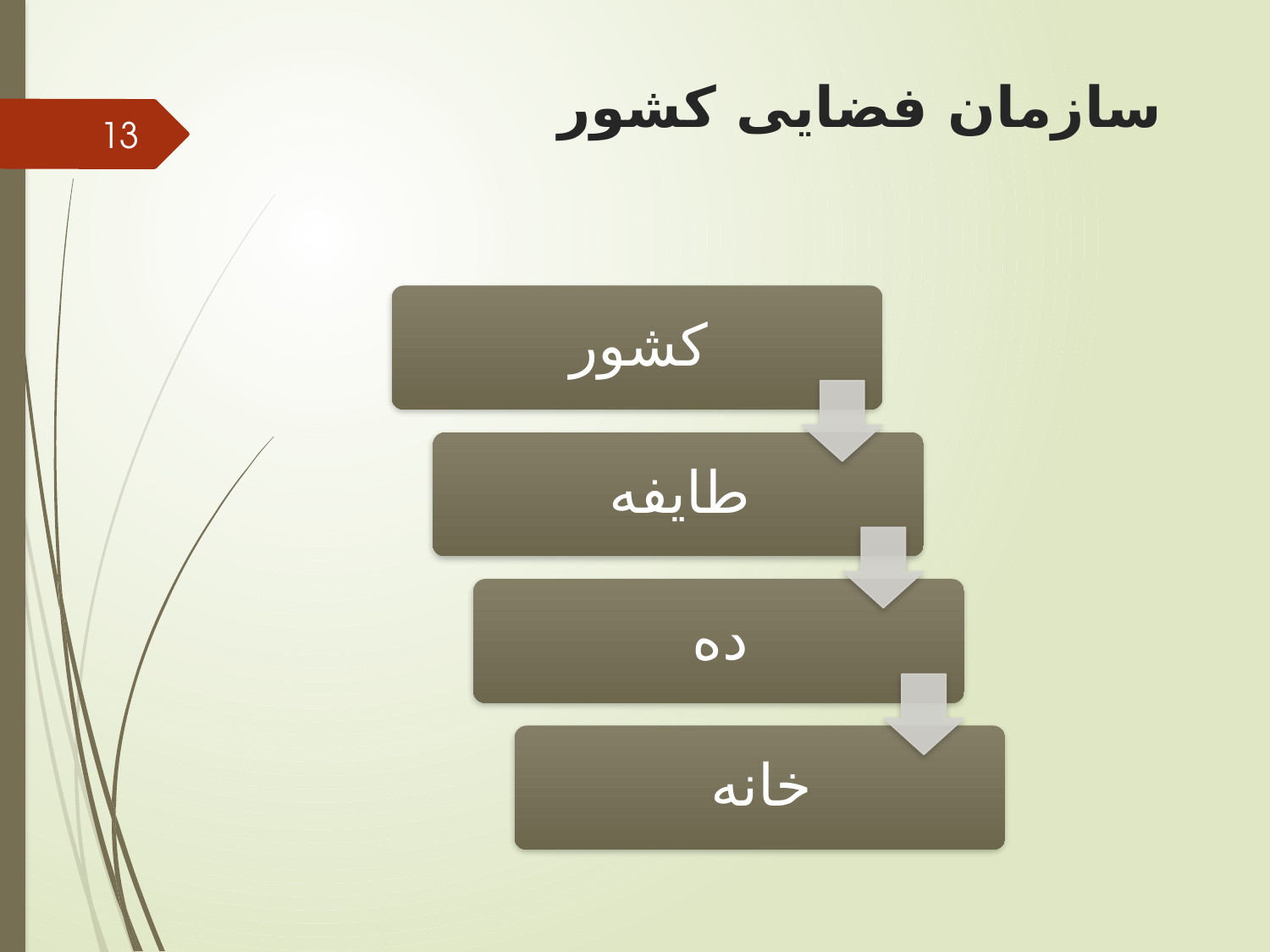

# سازمان فضایی کشور
13
کشور
طایفه
ده
خانه